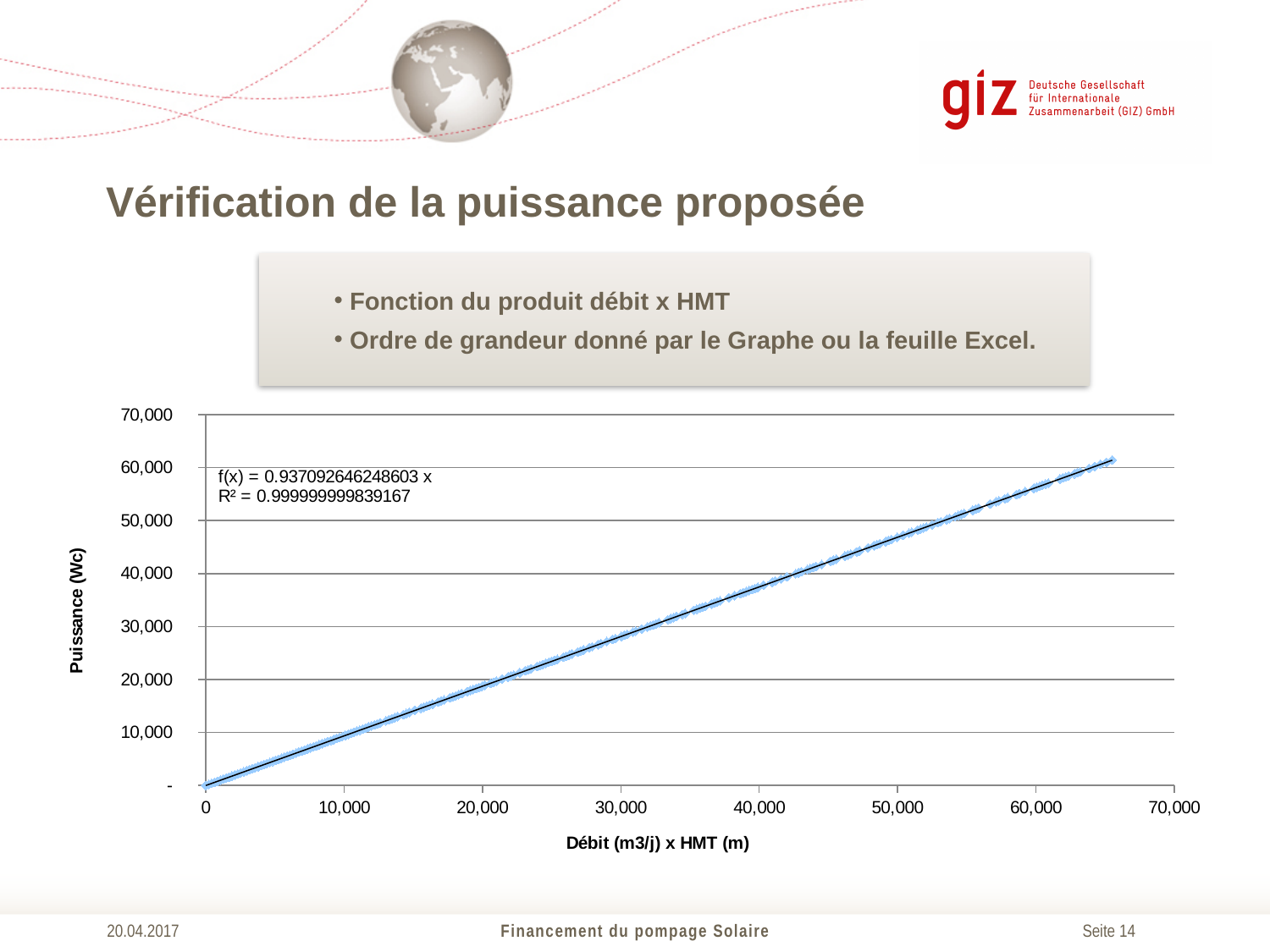

# Vérification de la puissance proposée
 Fonction du produit débit x HMT
 Ordre de grandeur donné par le Graphe ou la feuille Excel.

### Chart

| Category |  |
|---|---|
20.04.2017
Financement du pompage Solaire